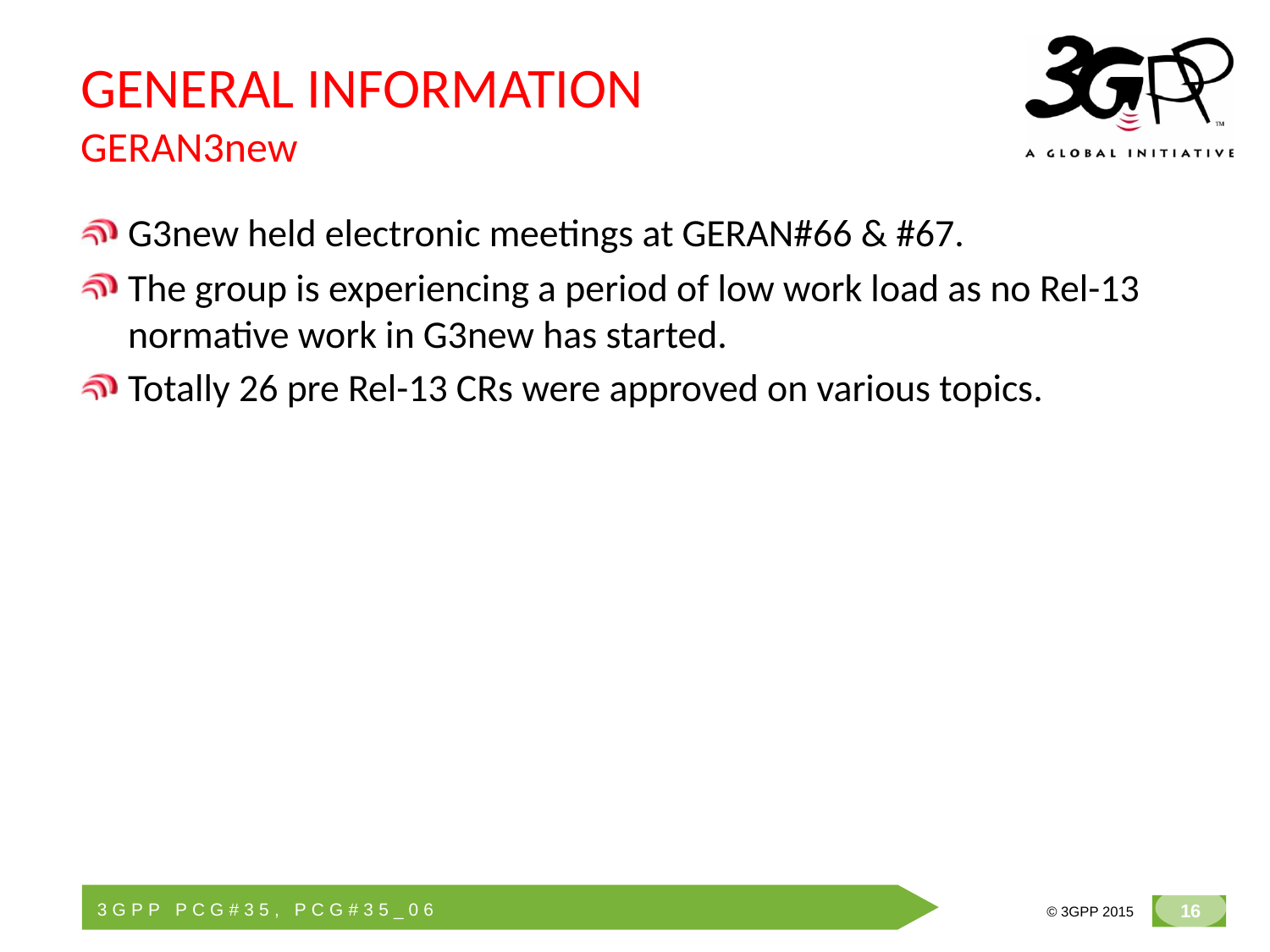

# GENERAL INFORMATION GERAN3new
G3new held electronic meetings at GERAN#66 & #67.
The group is experiencing a period of low work load as no Rel-13 normative work in G3new has started.
Totally 26 pre Rel-13 CRs were approved on various topics.